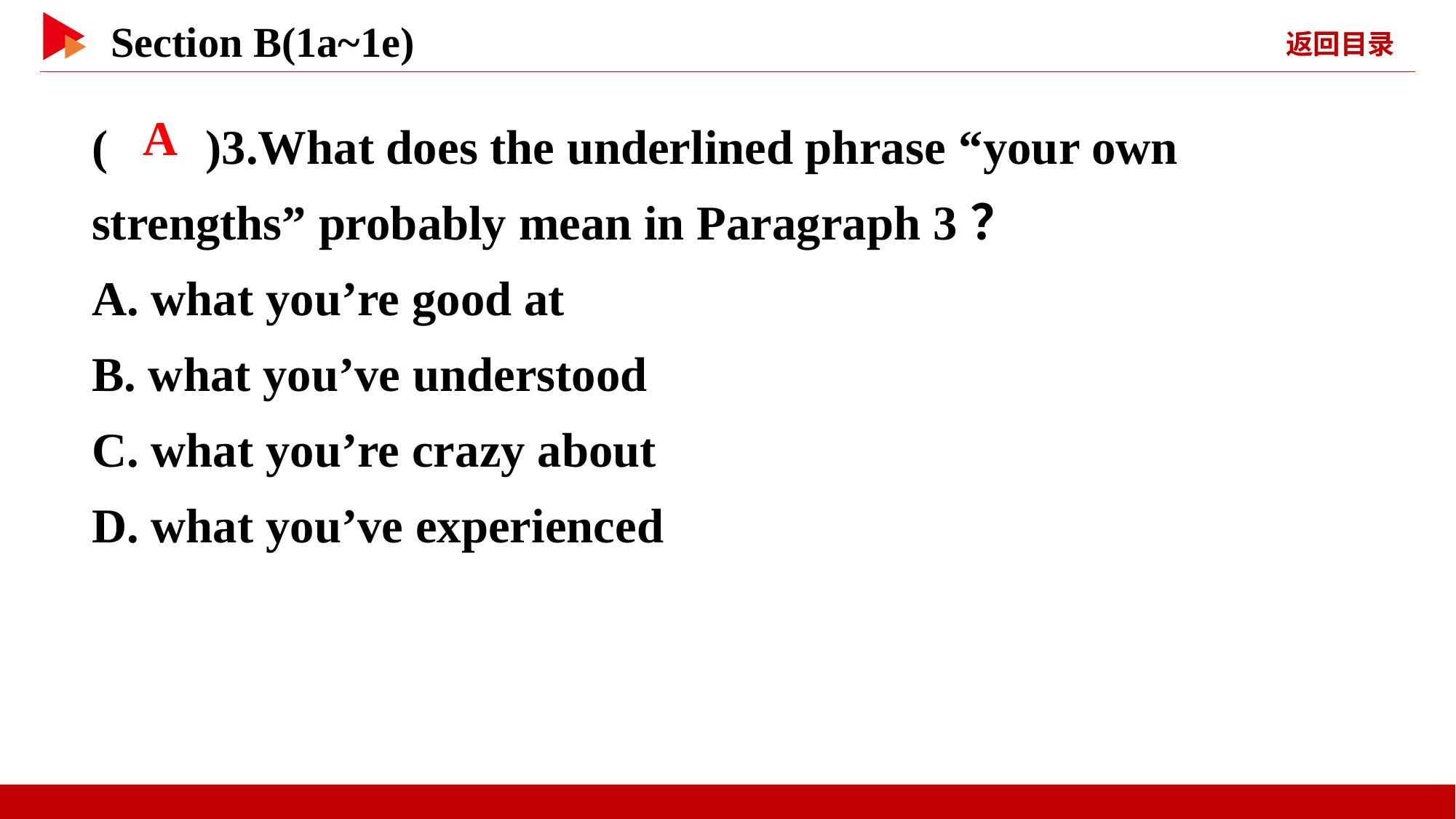

(        )3.What does the underlined phrase “your own strengths” probably mean in Paragraph 3？
A. what you’re good at
B. what you’ve understood
C. what you’re crazy about
D. what you’ve experienced
   A